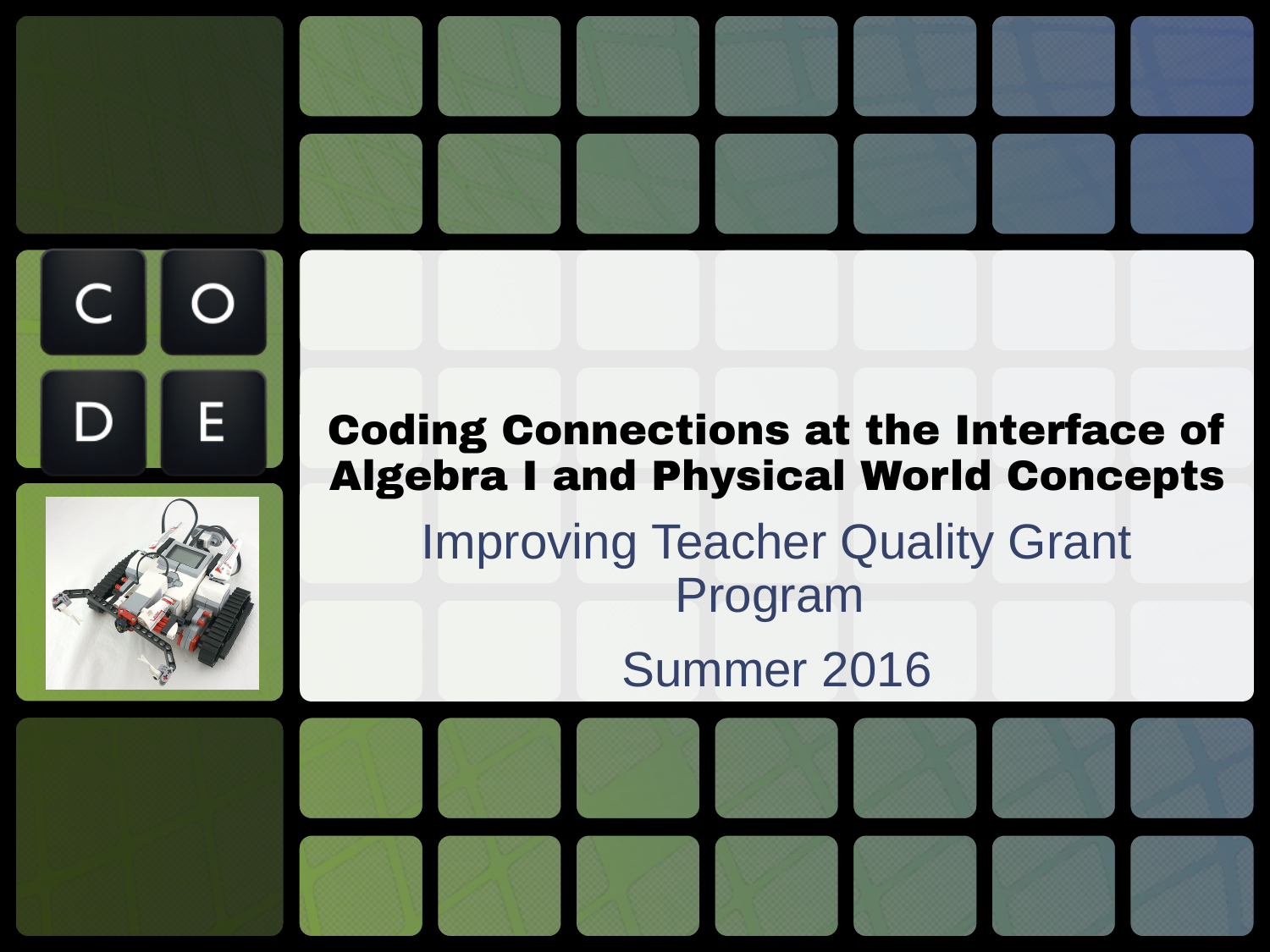

# Coding Connections at the Interface of Algebra I and Physical World Concepts
Improving Teacher Quality Grant Program
Summer 2016